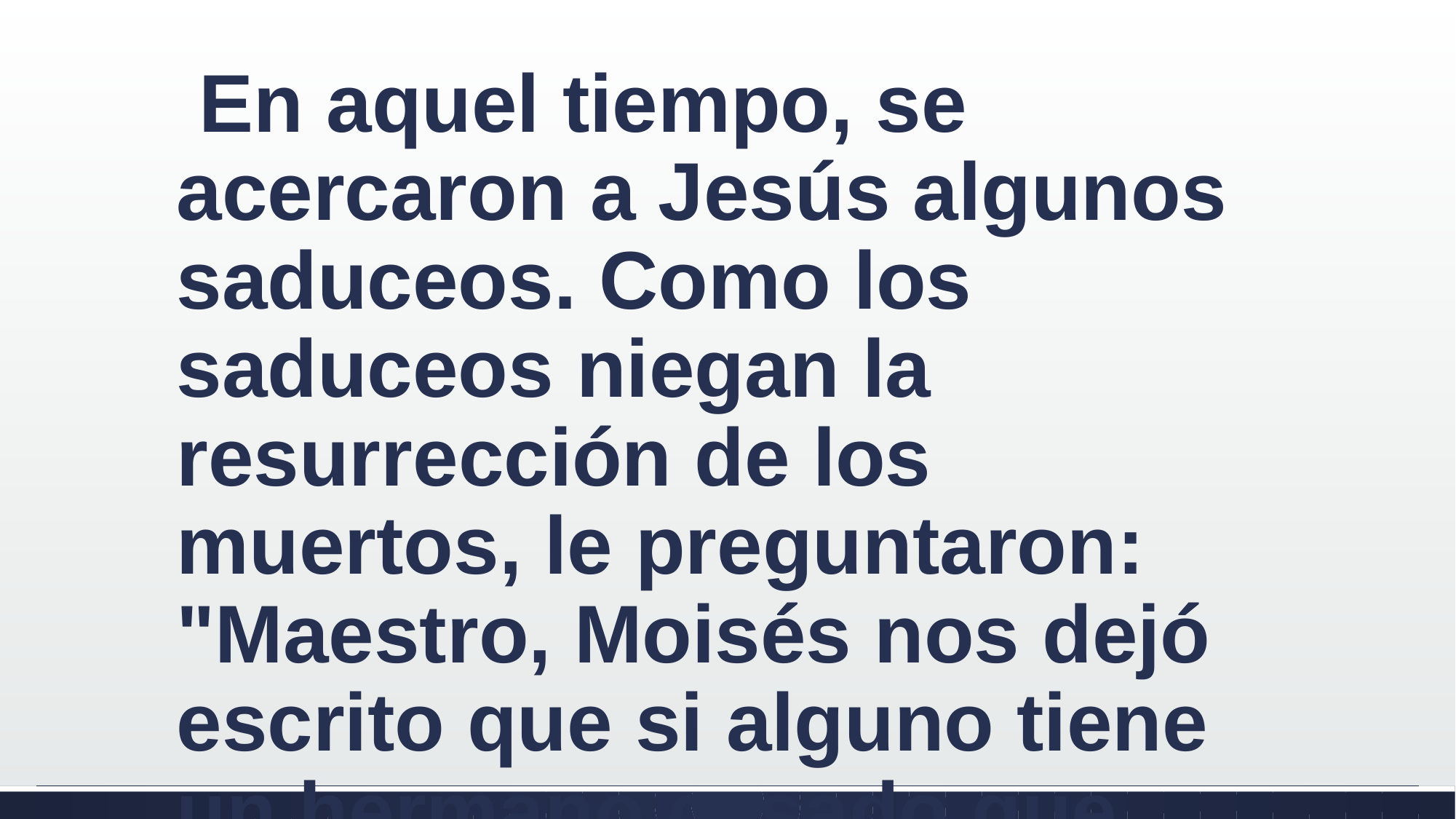

#
 En aquel tiempo, se acercaron a Jesús algunos saduceos. Como los saduceos niegan la resurrección de los muertos, le preguntaron: "Maestro, Moisés nos dejó escrito que si alguno tiene un hermano casado que muere sin haber tenido hijos,